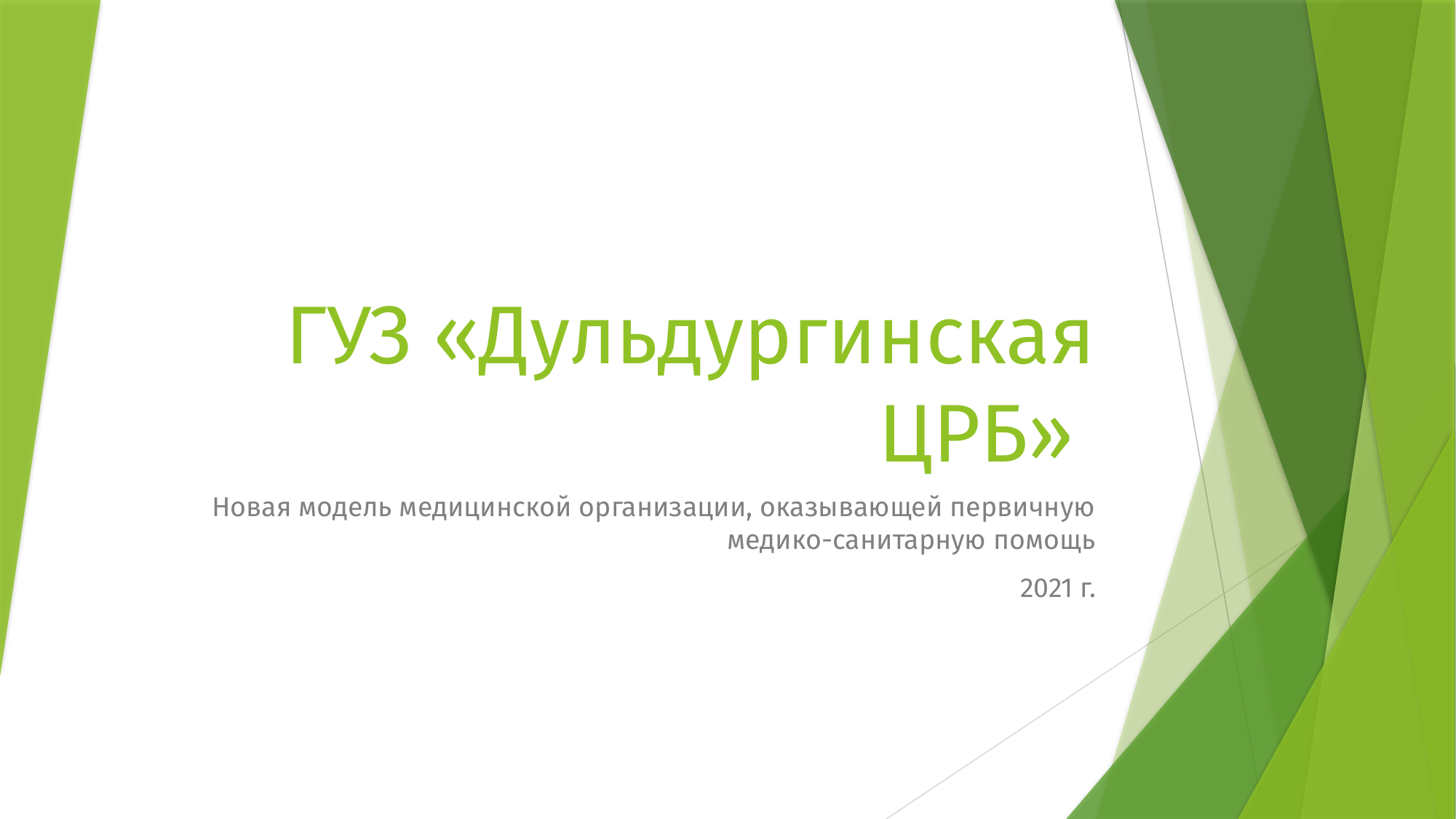

# ГУЗ «Дульдургинская ЦРБ»
Новая модель медицинской организации, оказывающей первичную медико-санитарную помощь
2021 г.